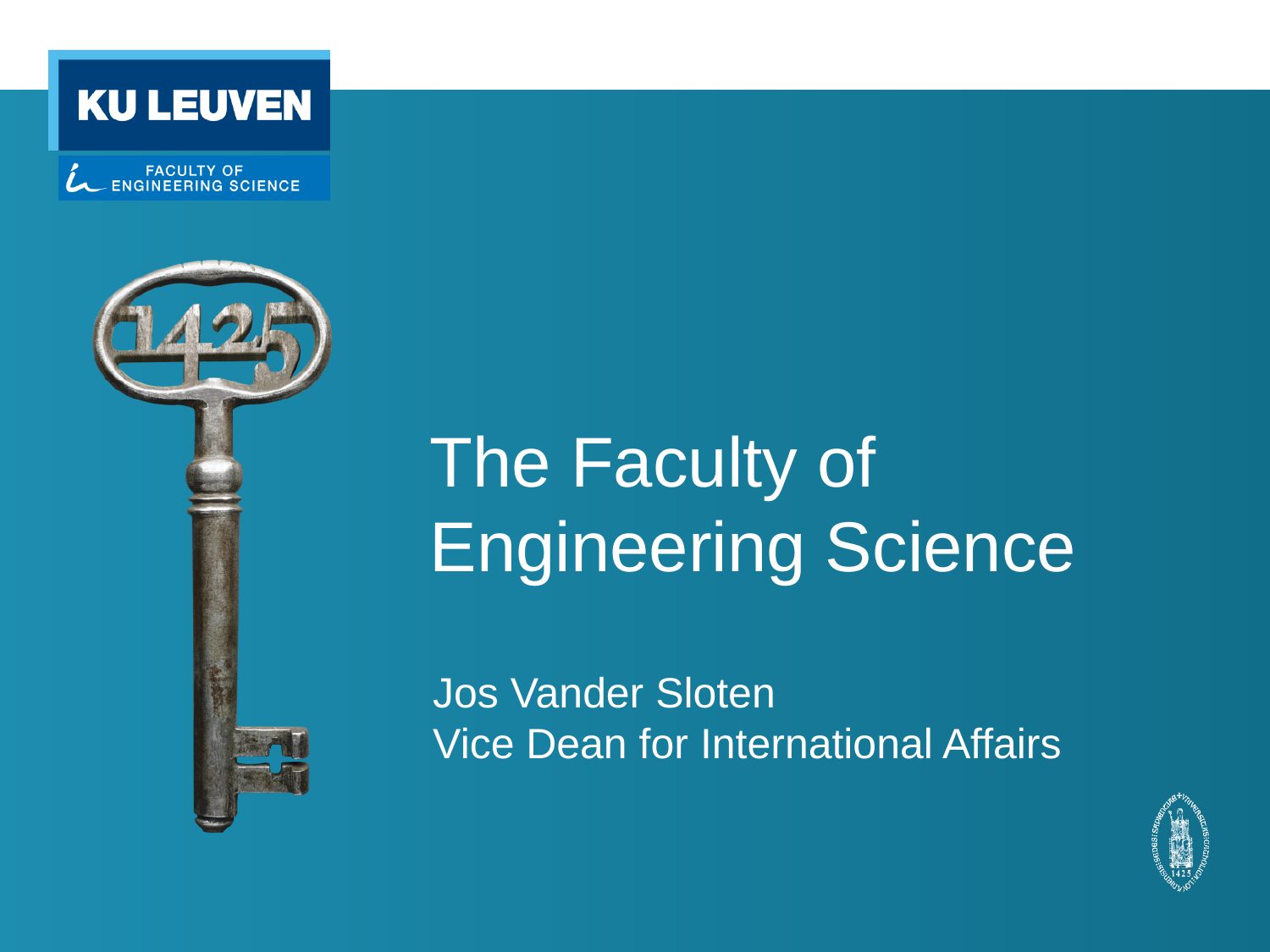

# The Faculty of Engineering Science
Jos Vander Sloten
Vice Dean for International Affairs